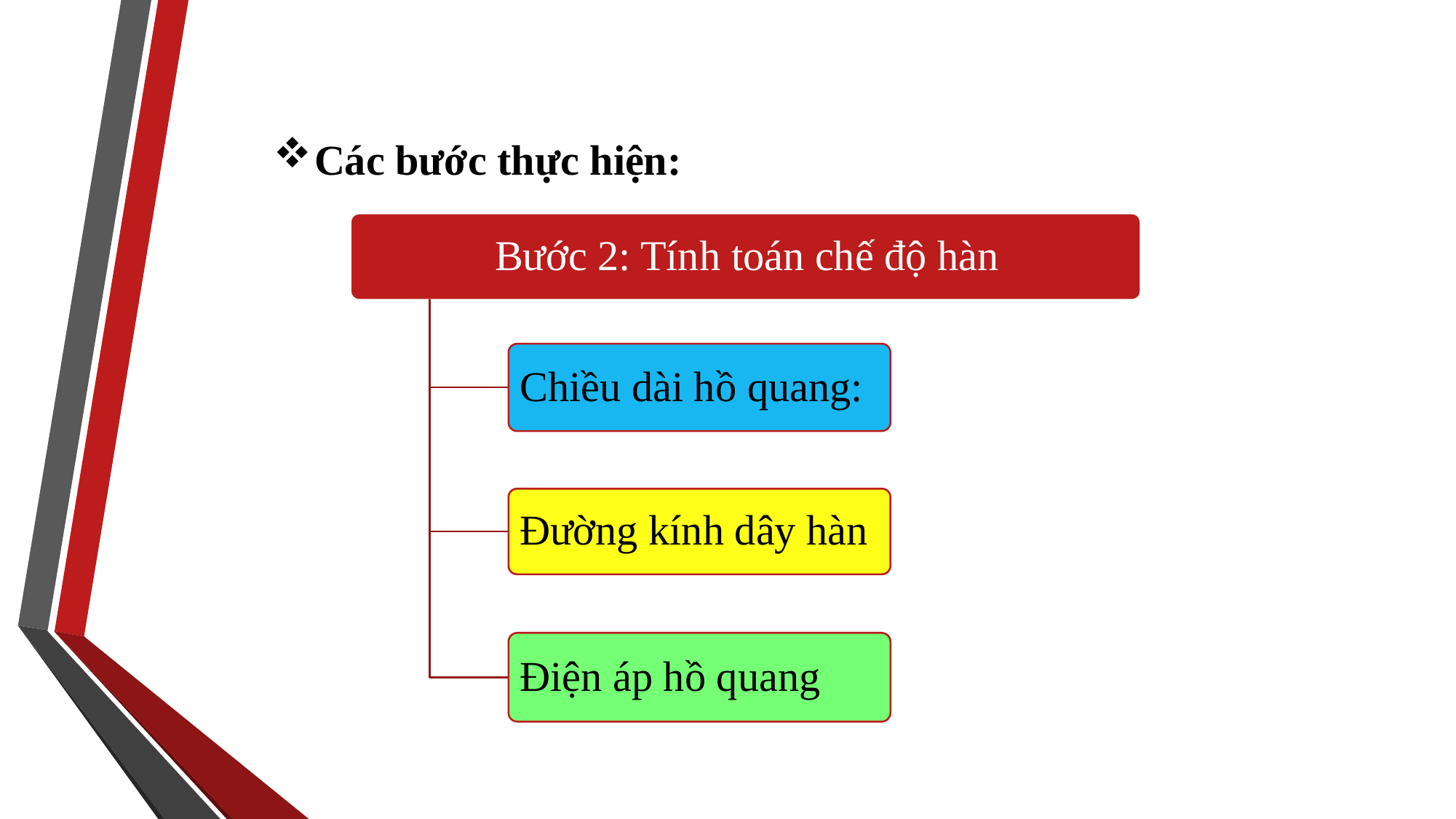

Các bước thực hiện:
Bước 2: Tính toán chế độ hàn
Chiều dài hồ quang:
Đường kính dây hàn
Điện áp hồ quang